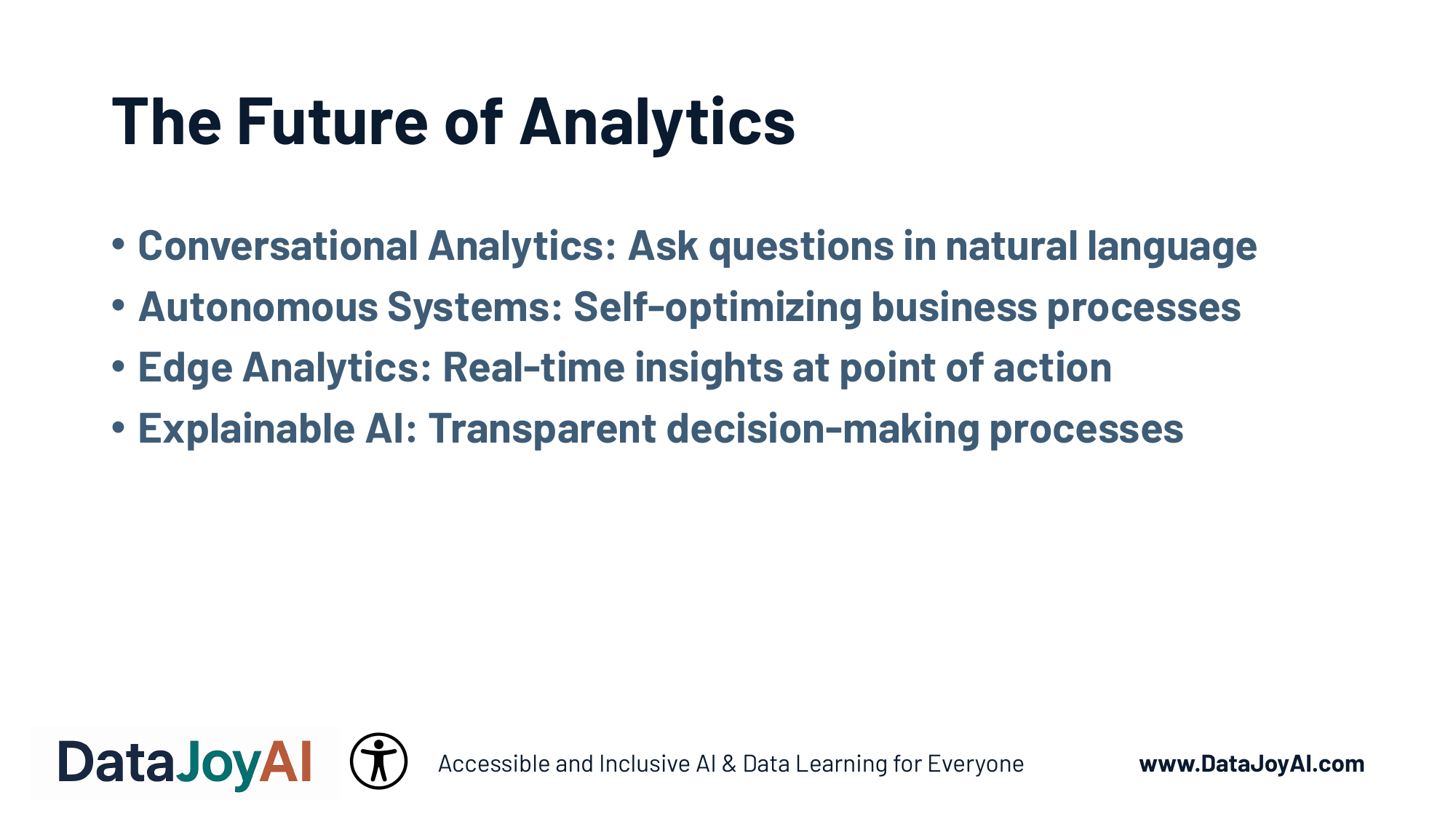

# The Future of Analytics
Conversational Analytics: Ask questions in natural language
Autonomous Systems: Self-optimizing business processes
Edge Analytics: Real-time insights at point of action
Explainable AI: Transparent decision-making processes